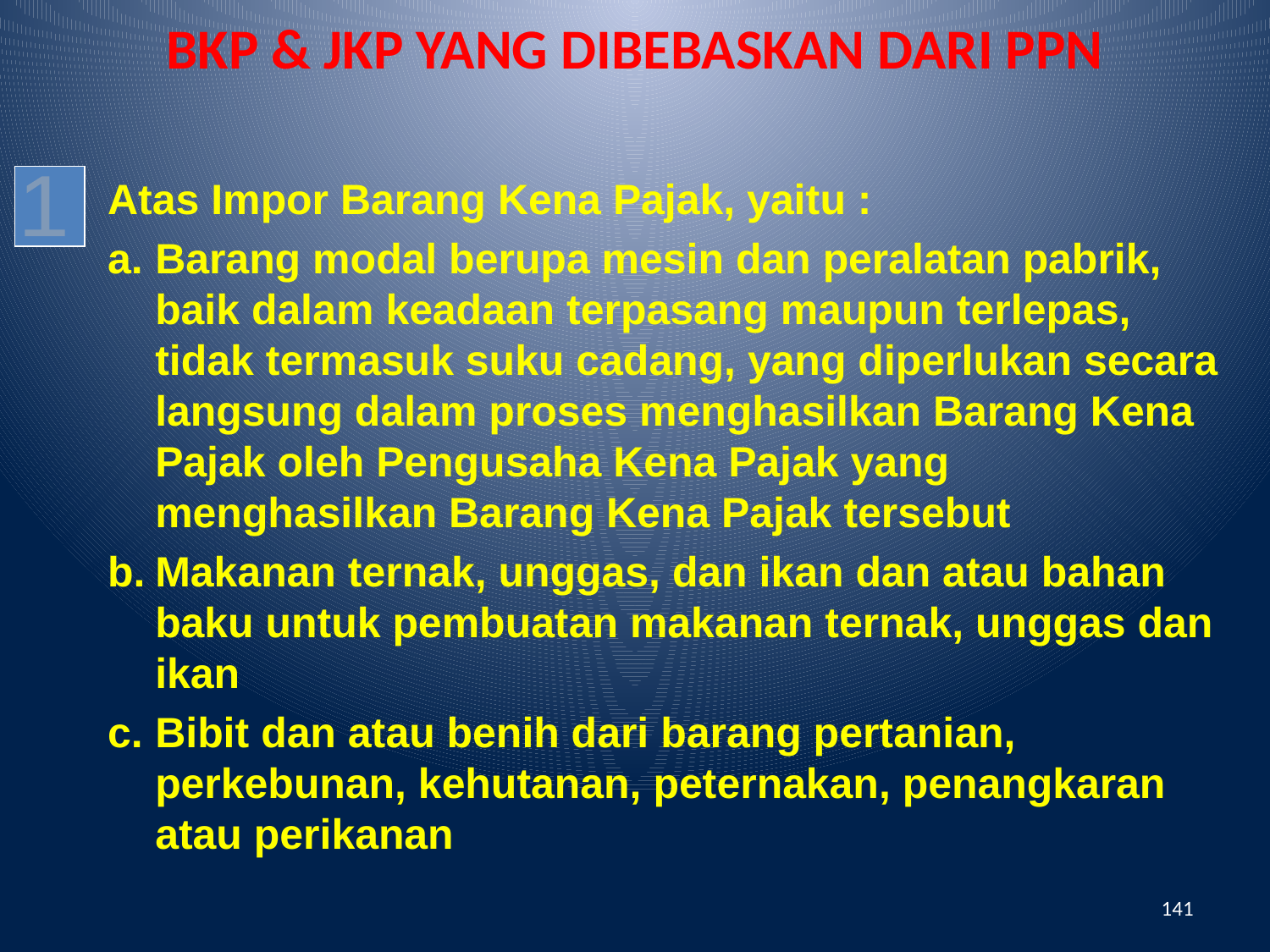

# BKP & JKP YANG DIBEBASKAN DARI PPN

Atas Impor Barang Kena Pajak, yaitu :
Barang modal berupa mesin dan peralatan pabrik, baik dalam keadaan terpasang maupun terlepas, tidak termasuk suku cadang, yang diperlukan secara langsung dalam proses menghasilkan Barang Kena Pajak oleh Pengusaha Kena Pajak yang menghasilkan Barang Kena Pajak tersebut
Makanan ternak, unggas, dan ikan dan atau bahan baku untuk pembuatan makanan ternak, unggas dan ikan
Bibit dan atau benih dari barang pertanian, perkebunan, kehutanan, peternakan, penangkaran atau perikanan

1
141